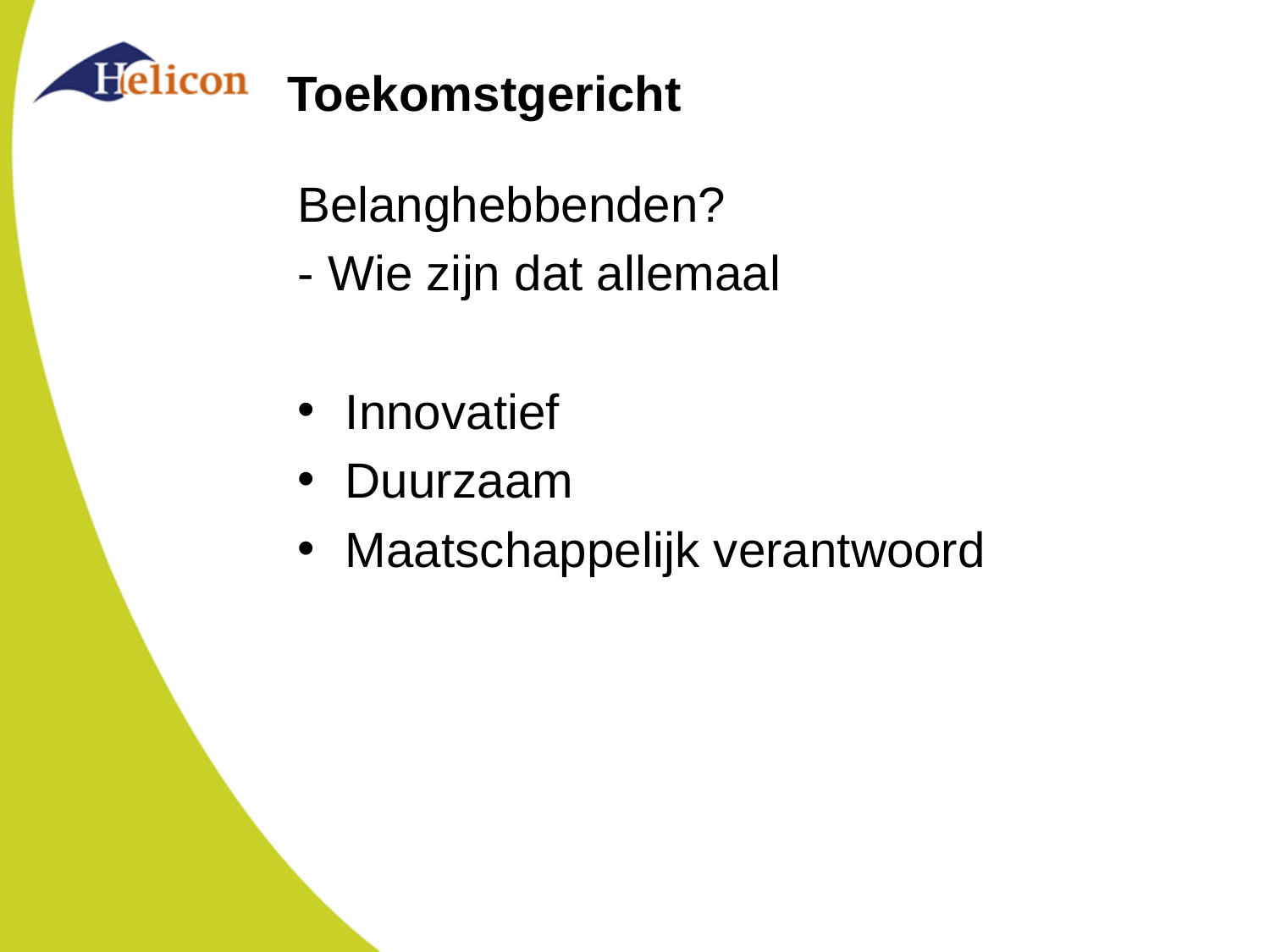

# Toekomstgericht
Belanghebbenden?
- Wie zijn dat allemaal

Innovatief
Duurzaam
Maatschappelijk verantwoord